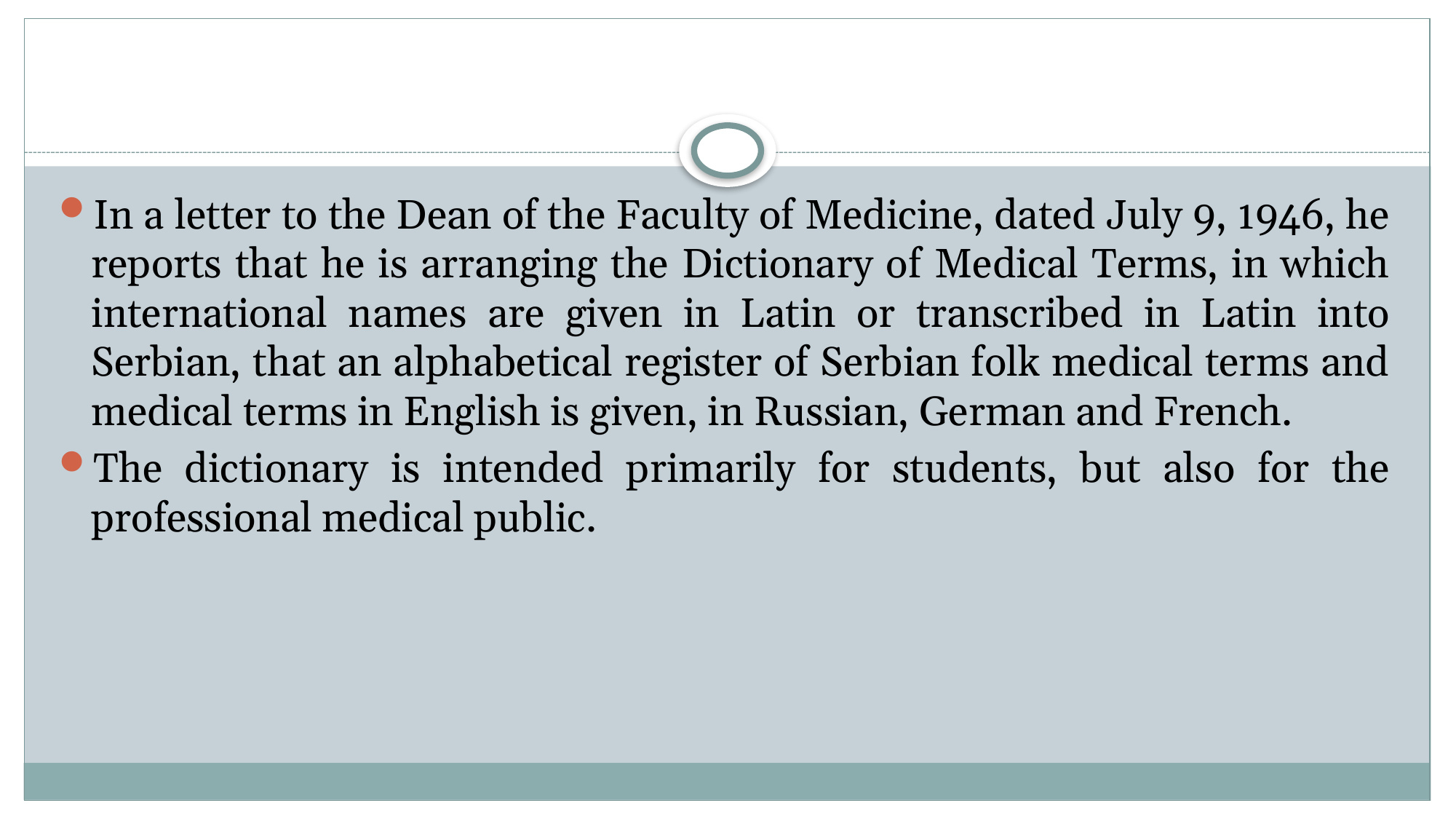

#
In a letter to the Dean of the Faculty of Medicine, dated July 9, 1946, he reports that he is arranging the Dictionary of Medical Terms, in which international names are given in Latin or transcribed in Latin into Serbian, that an alphabetical register of Serbian folk medical terms and medical terms in English is given, in Russian, German and French.
The dictionary is intended primarily for students, but also for the professional medical public.